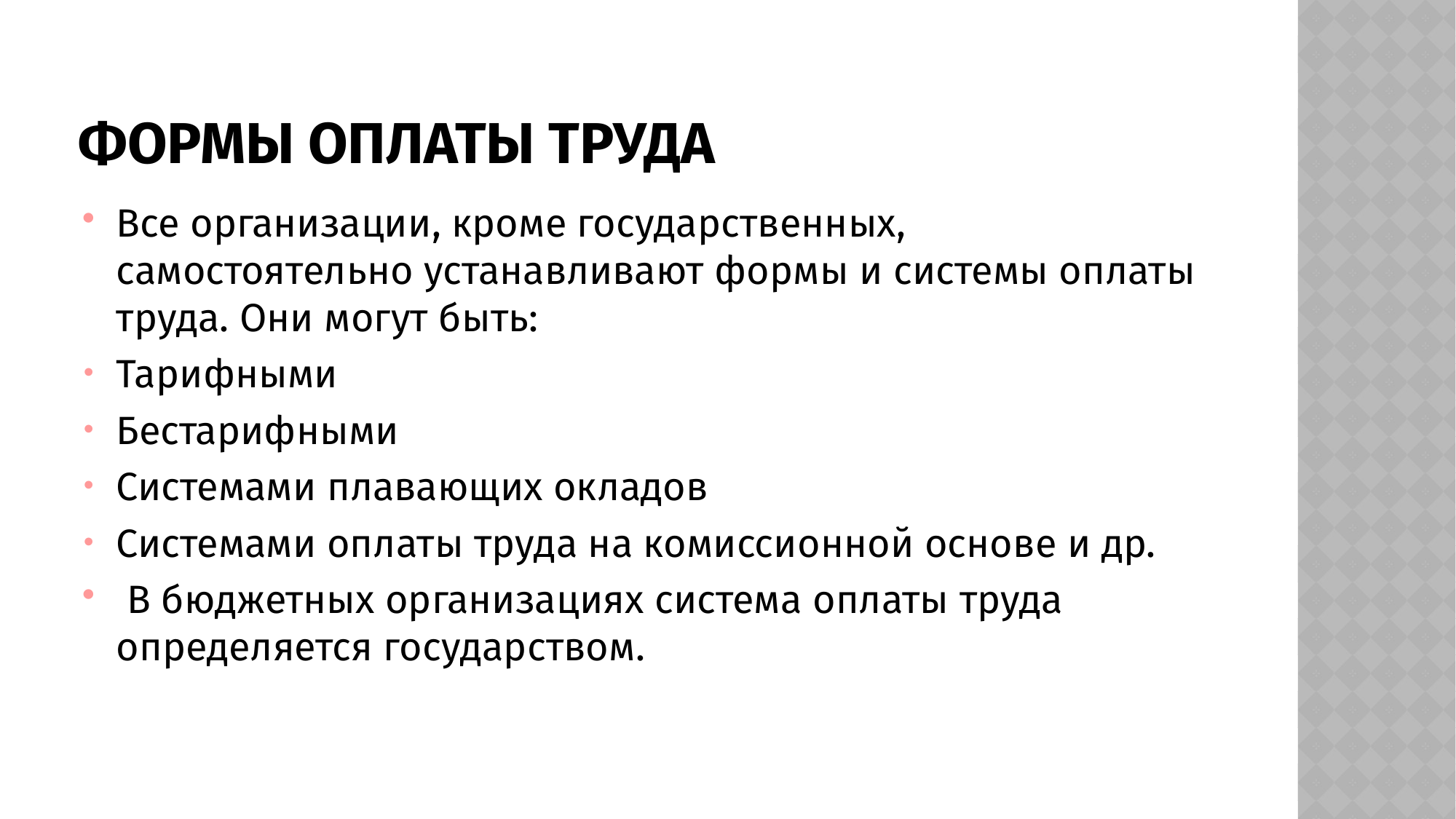

# Формы оплаты труда
Все организации, кроме государственных, самостоятельно устанавливают формы и системы оплаты труда. Они могут быть:
Тарифными
Бестарифными
Системами плавающих окладов
Системами оплаты труда на комиссионной основе и др.
 В бюджетных организациях система оплаты труда определяется государством.